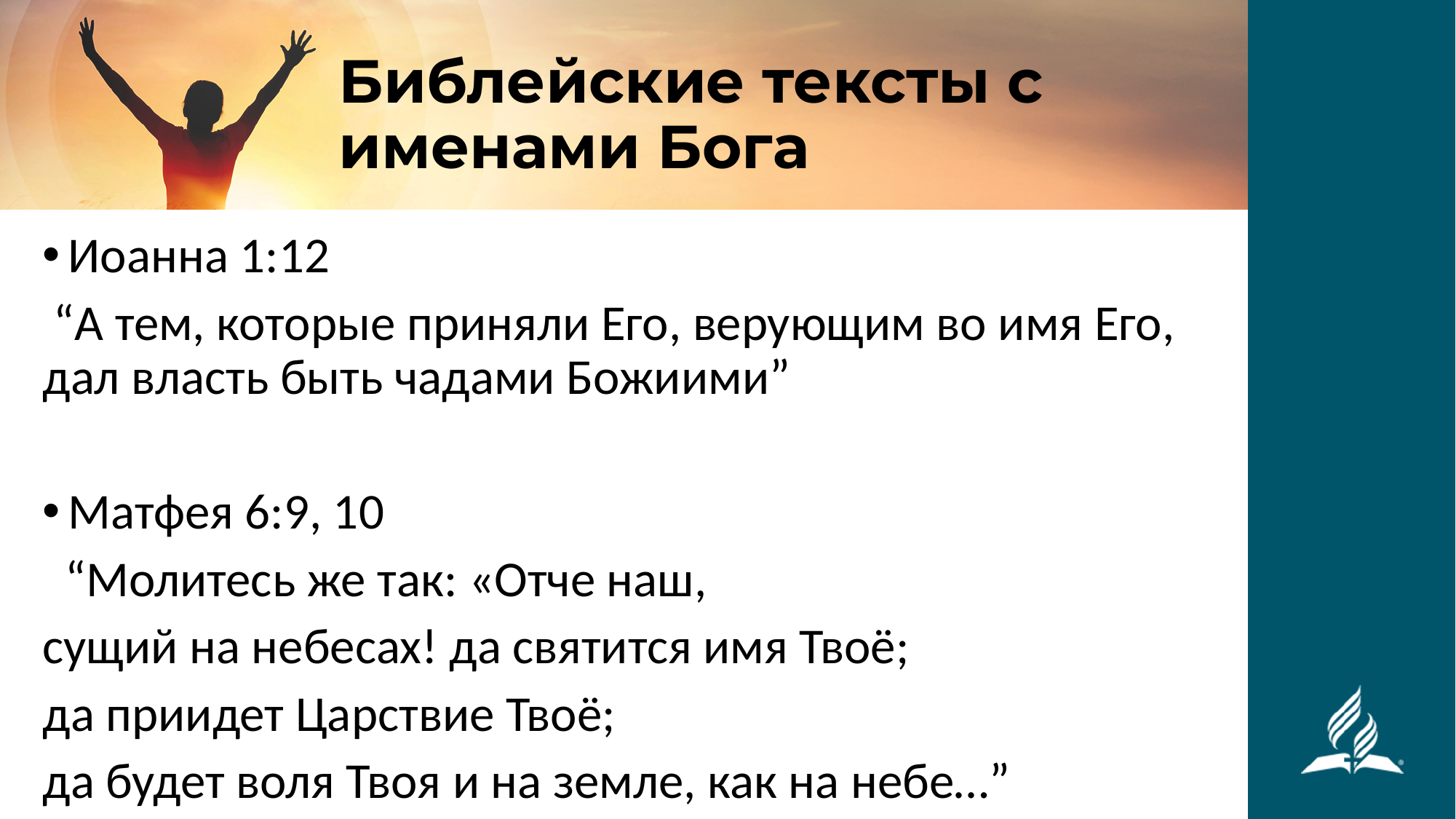

# Библейские тексты с именами Бога
Иоанна 1:12
 “А тем, которые приняли Его, верующим во имя Его, дал власть быть чадами Божиими”

Матфея 6:9, 10
  “Молитесь же так: «Отче наш,
сущий на небесах! да святится имя Твоё;
да приидет Царствие Твоё;
да будет воля Твоя и на земле, как на небе…”